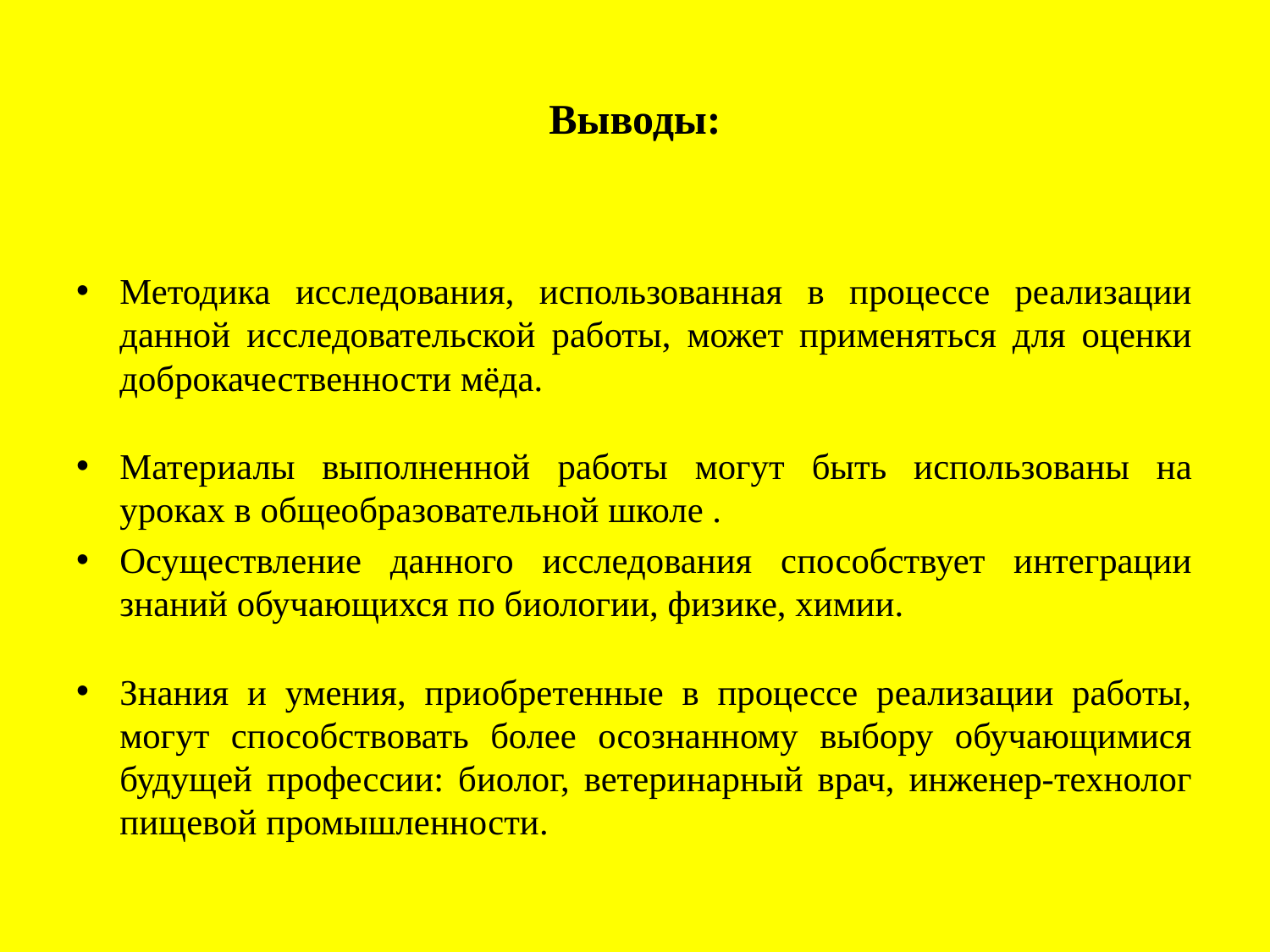

# Выводы:

Методика исследования, использованная в процессе реализации данной исследовательской работы, может применяться для оценки доброкачественности мёда.

Материалы выполненной работы могут быть использованы на уроках в общеобразовательной школе .
Осуществление данного исследования способствует интеграции знаний обучающихся по биологии, физике, химии.

Знания и умения, приобретенные в процессе реализации работы, могут способствовать более осознанному выбору обучающимися будущей профессии: биолог, ветеринарный врач, инженер-технолог пищевой промышленности.